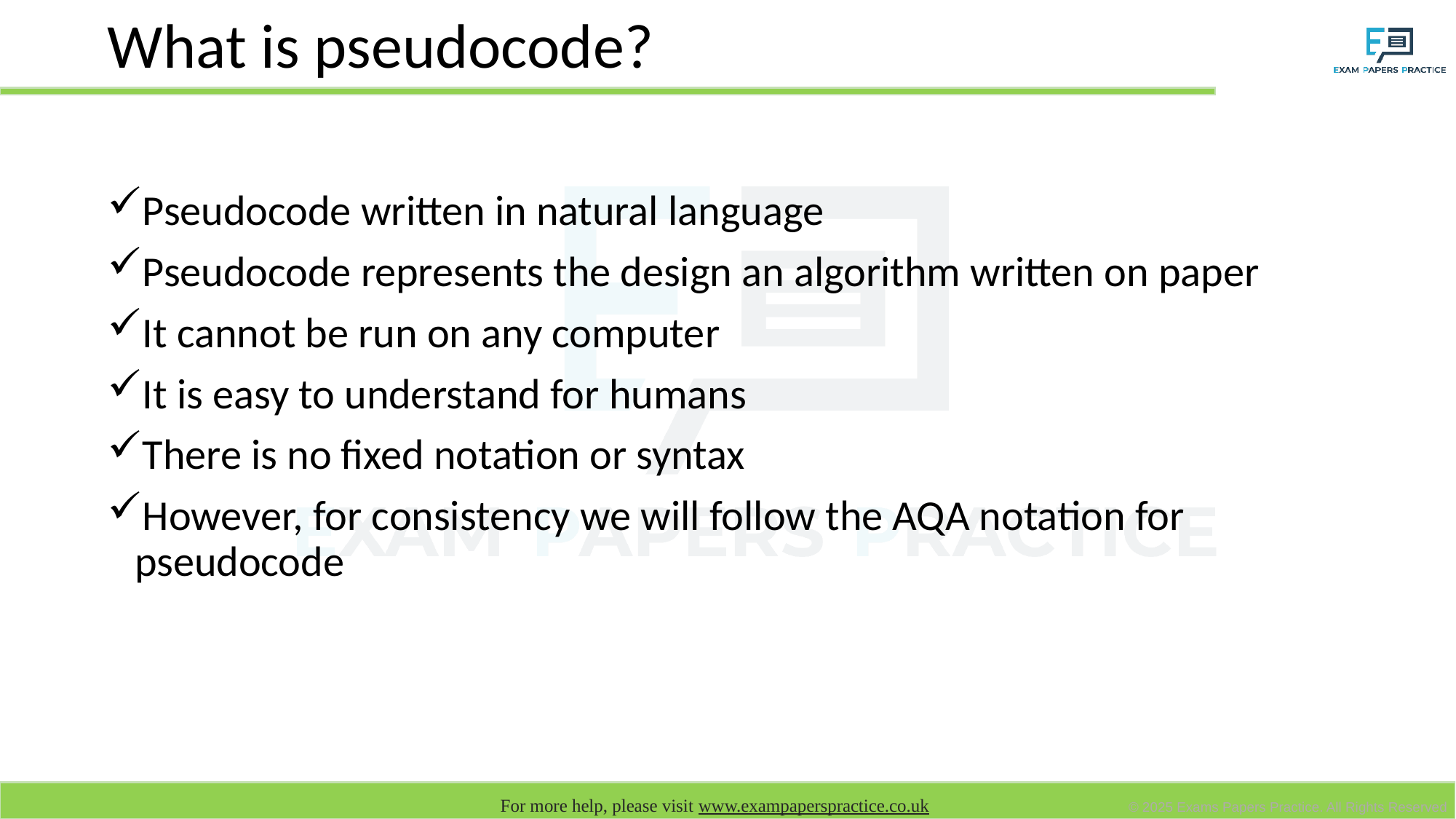

# What is pseudocode?
Pseudocode written in natural language
Pseudocode represents the design an algorithm written on paper
It cannot be run on any computer
It is easy to understand for humans
There is no fixed notation or syntax
However, for consistency we will follow the AQA notation for pseudocode